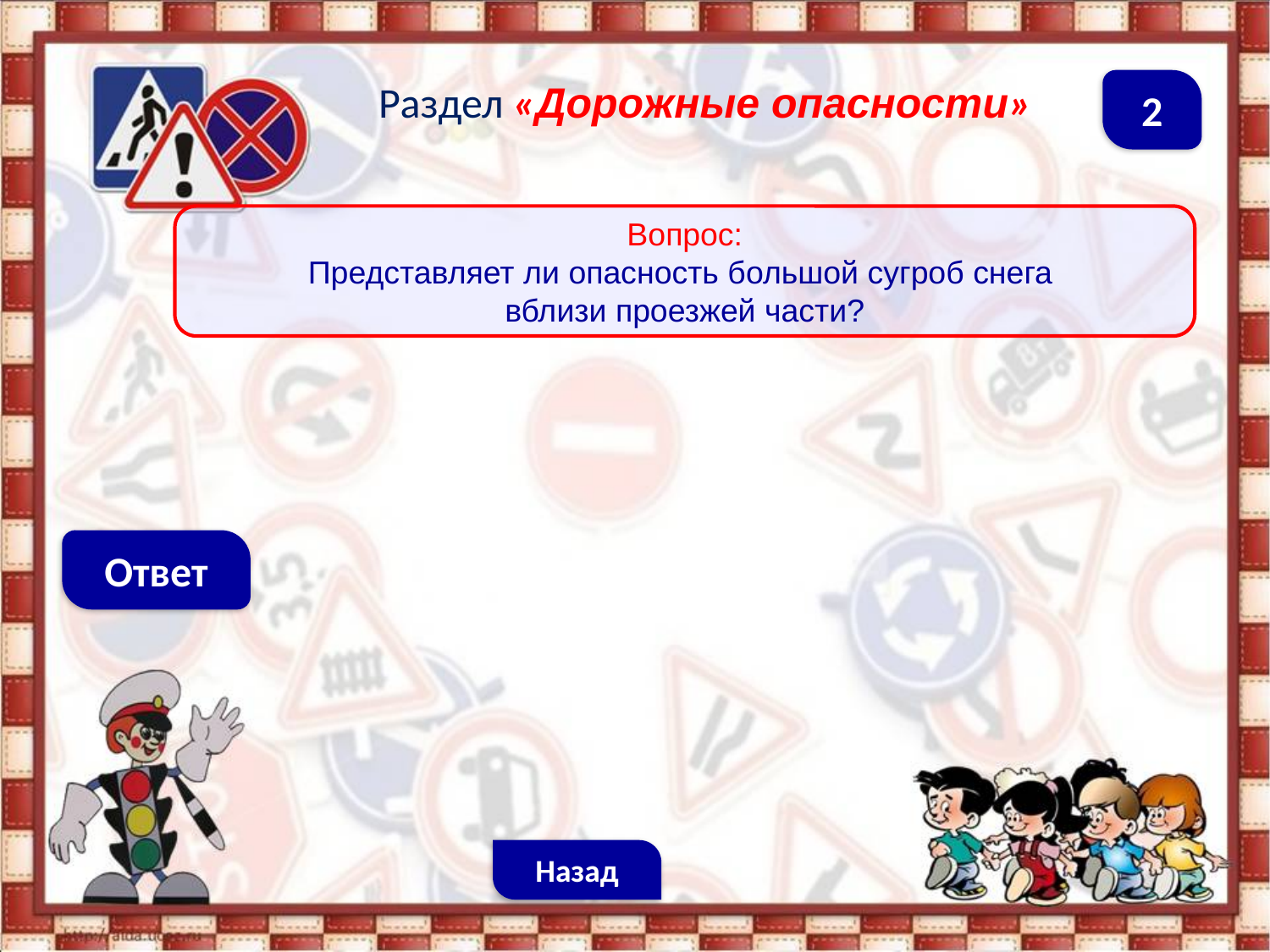

Раздел «Дорожные опасности»
2

Вопрос:
Представляет ли опасность большой сугроб снега
вблизи проезжей части?

Ответ
Назад